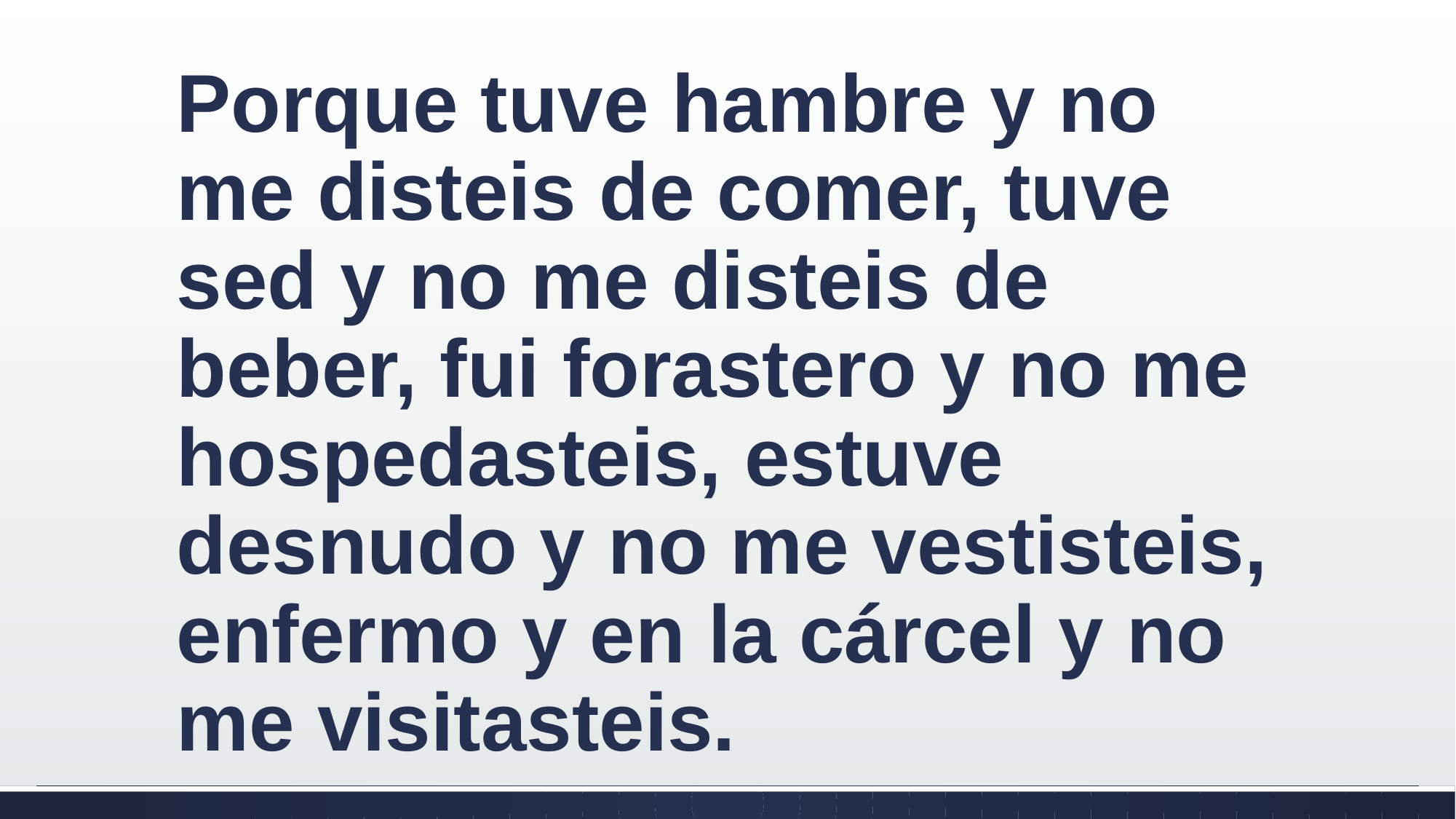

#
Porque tuve hambre y no me disteis de comer, tuve sed y no me disteis de beber, fui forastero y no me hospedasteis, estuve desnudo y no me vestisteis, enfermo y en la cárcel y no me visitasteis.